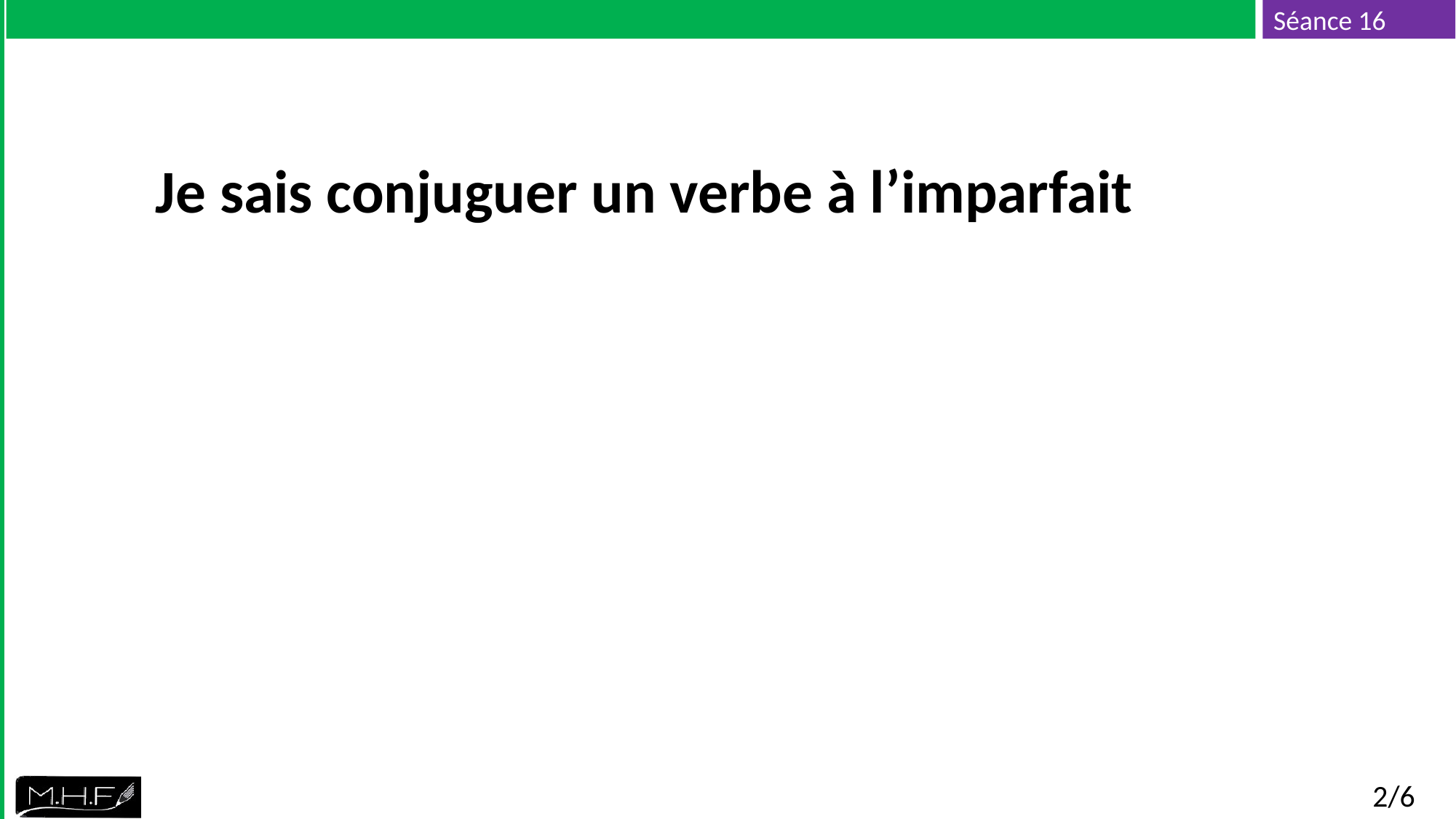

Je sais conjuguer un verbe à l’imparfait

2/6